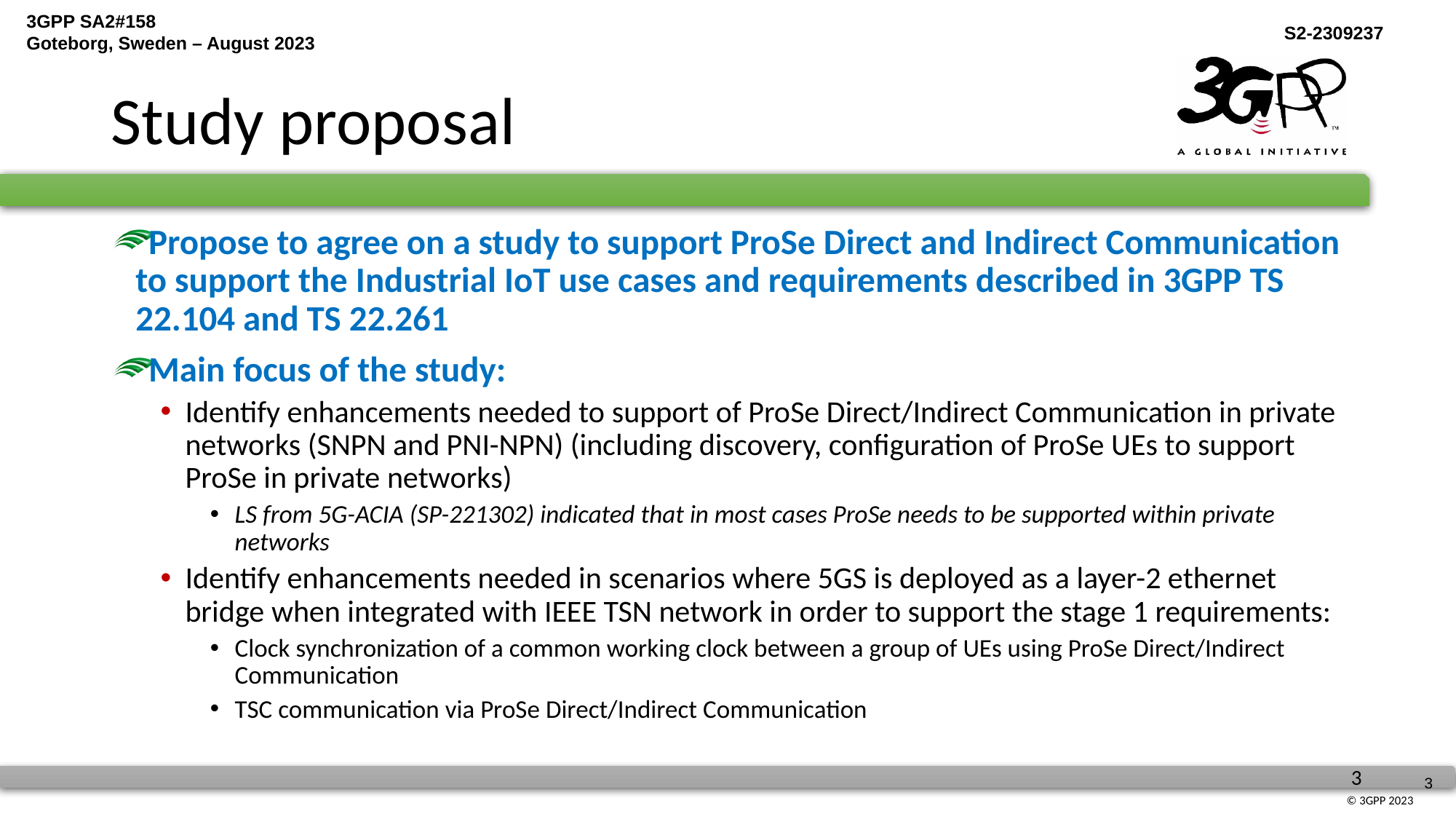

# Study proposal
Propose to agree on a study to support ProSe Direct and Indirect Communication to support the Industrial IoT use cases and requirements described in 3GPP TS 22.104 and TS 22.261
Main focus of the study:
Identify enhancements needed to support of ProSe Direct/Indirect Communication in private networks (SNPN and PNI-NPN) (including discovery, configuration of ProSe UEs to support ProSe in private networks)
LS from 5G-ACIA (SP-221302) indicated that in most cases ProSe needs to be supported within private networks
Identify enhancements needed in scenarios where 5GS is deployed as a layer-2 ethernet bridge when integrated with IEEE TSN network in order to support the stage 1 requirements:
Clock synchronization of a common working clock between a group of UEs using ProSe Direct/Indirect Communication
TSC communication via ProSe Direct/Indirect Communication
3